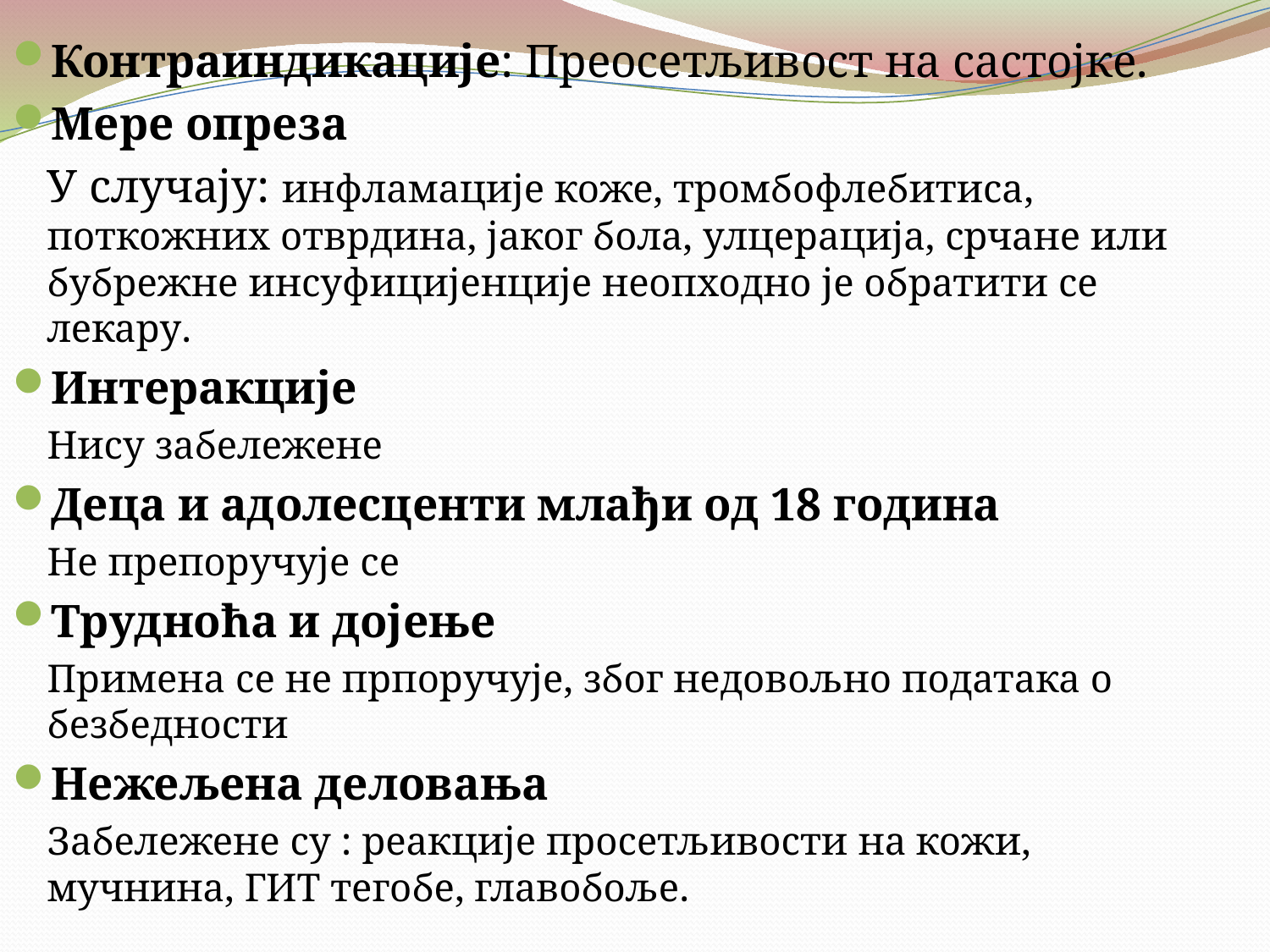

Контраиндикације: Преосетљивост на састојке.
Мере опреза
	У случају: инфламације коже, тромбофлебитиса, поткожних отврдина, јаког бола, улцерација, срчане или бубрежне инсуфицијенције неопходно је обратити се лекару.
Интеракције
	Нису забележене
Деца и адолесценти млађи од 18 година
	Не препоручује се
Трудноћа и дојење
	Примена се не прпоручује, због недовољно података о безбедности
Нежељена деловања
	Забележене су : реакције просетљивости на кожи, мучнина, ГИТ тегобе, главобоље.